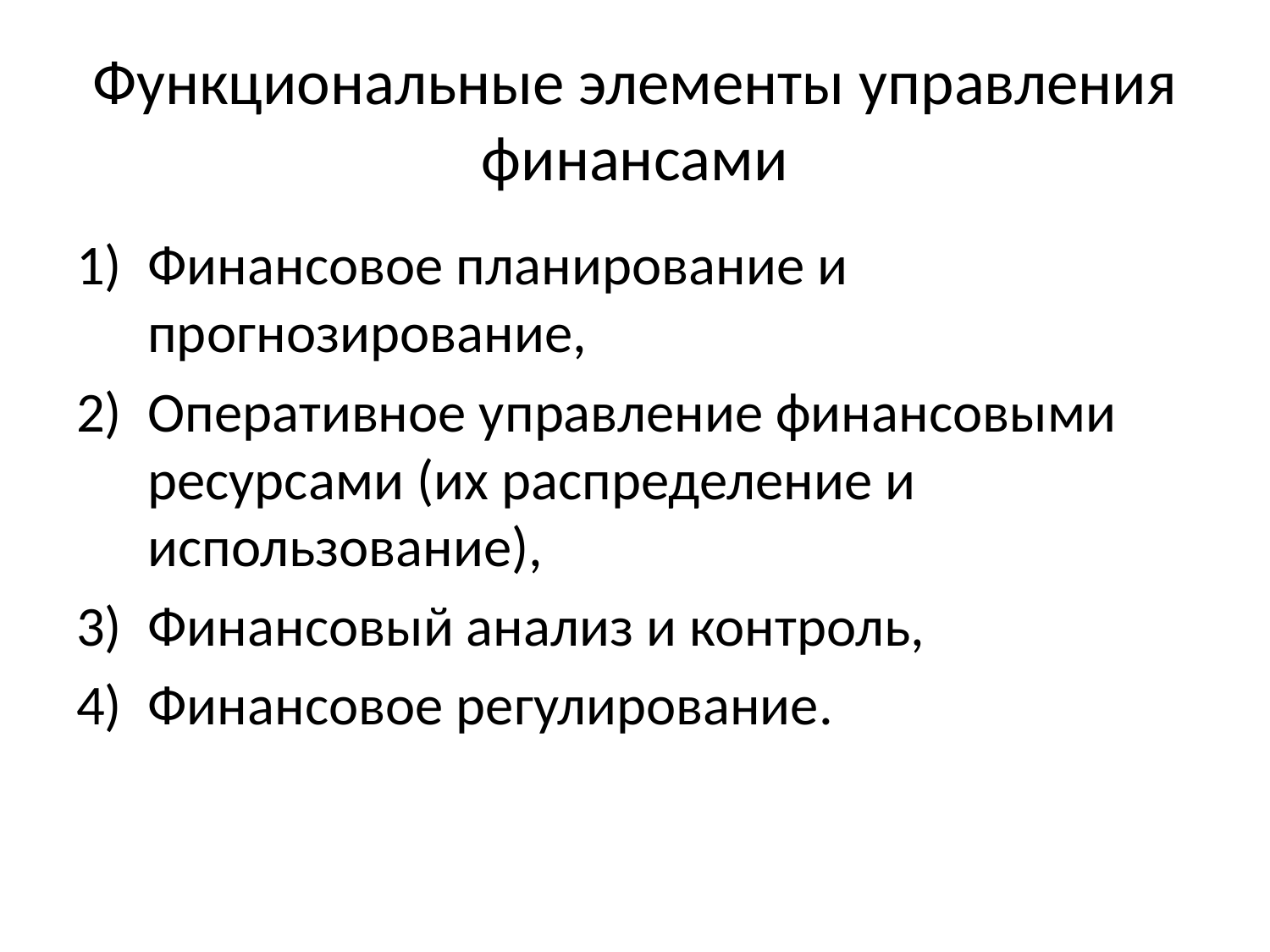

# Функциональные элементы управления финансами
Финансовое планирование и прогнозирование,
Оперативное управление финансовыми ресурсами (их распределение и использование),
Финансовый анализ и контроль,
Финансовое регулирование.